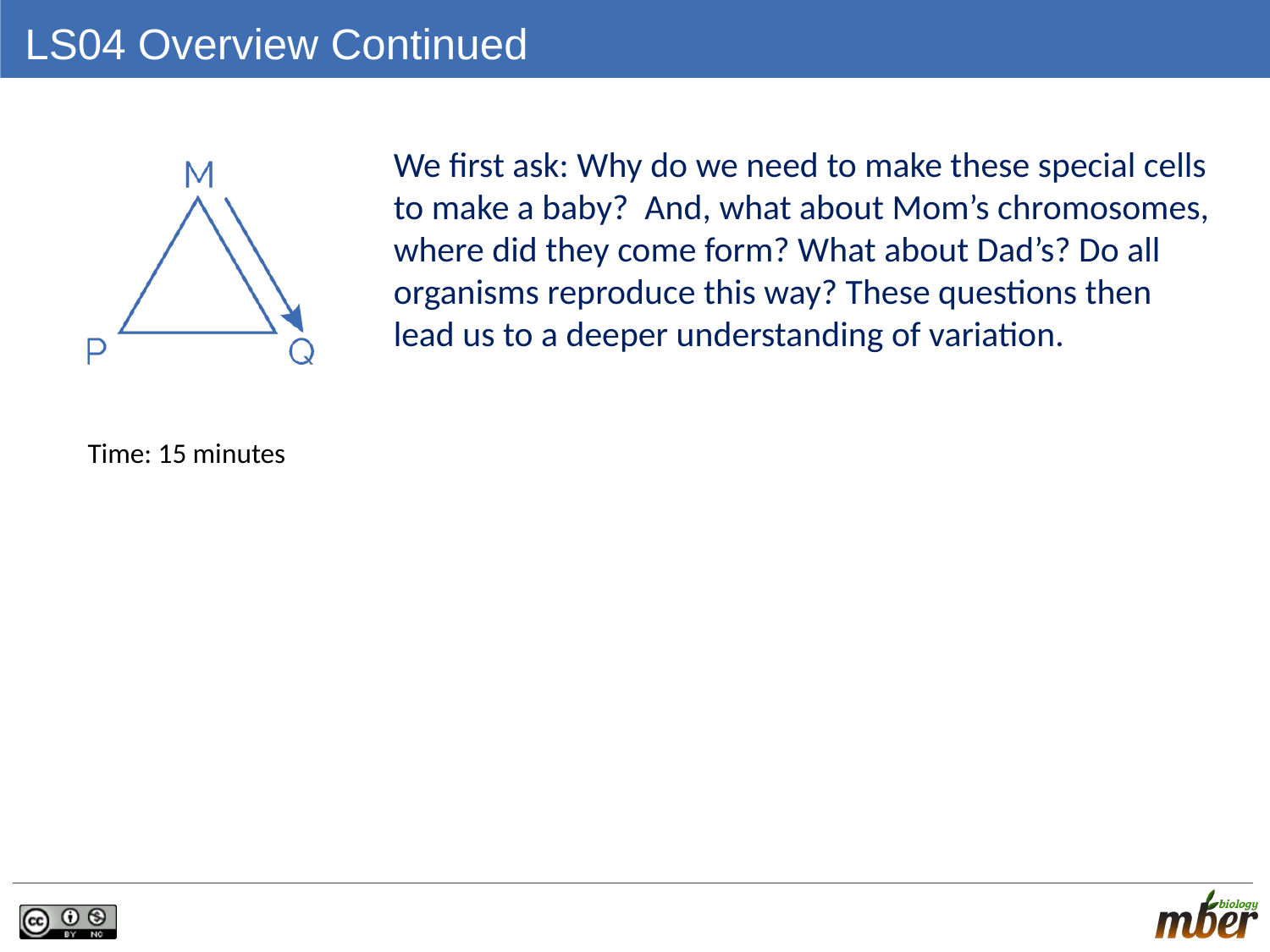

# LS04 Overview Continued
We first ask: Why do we need to make these special cells to make a baby?  And, what about Mom’s chromosomes, where did they come form? What about Dad’s? Do all organisms reproduce this way? These questions then lead us to a deeper understanding of variation.

Time: 15 minutes